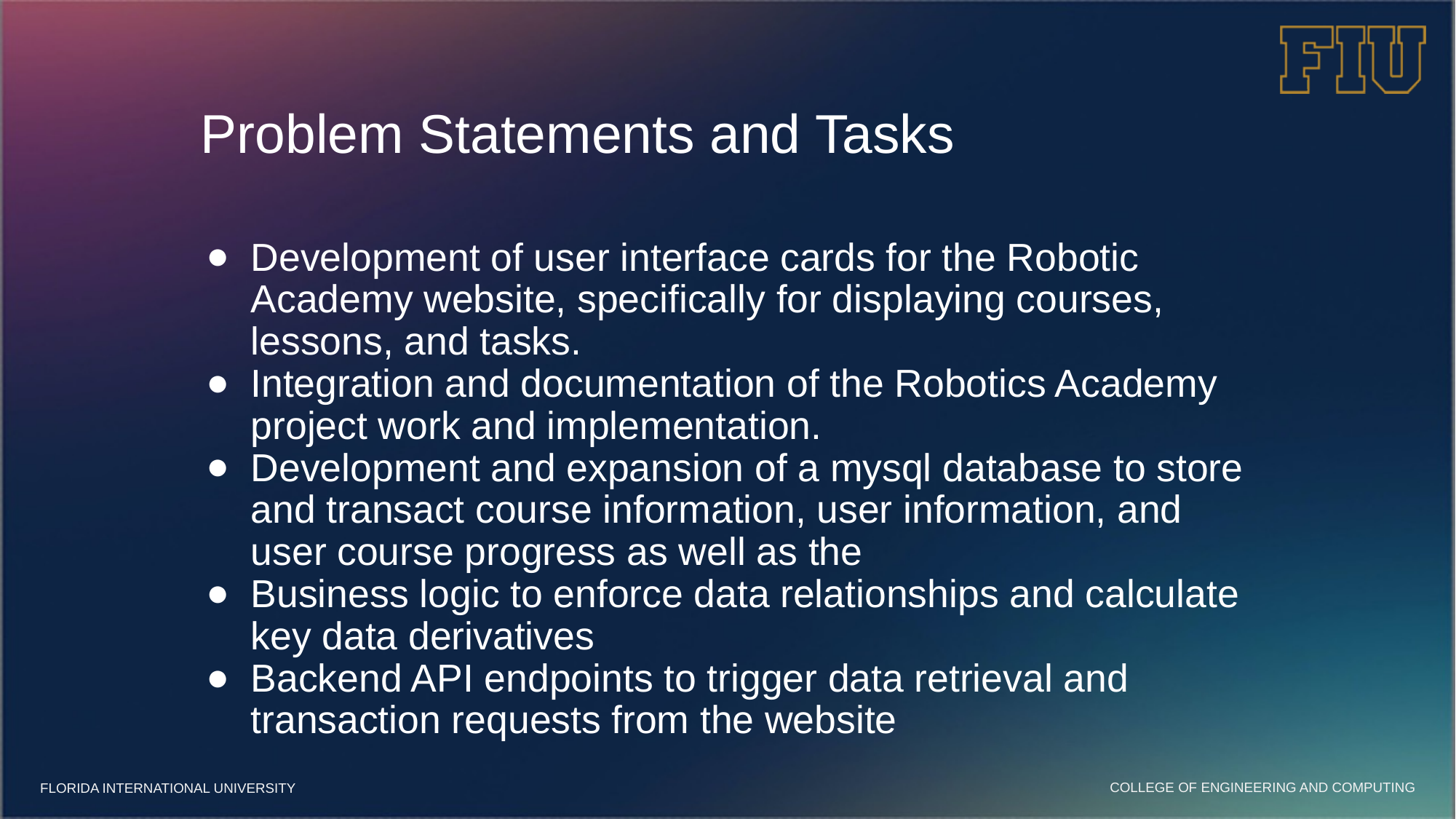

# Problem Statements and Tasks
Development of user interface cards for the Robotic Academy website, specifically for displaying courses, lessons, and tasks.
Integration and documentation of the Robotics Academy project work and implementation.
Development and expansion of a mysql database to store and transact course information, user information, and user course progress as well as the
Business logic to enforce data relationships and calculate key data derivatives
Backend API endpoints to trigger data retrieval and transaction requests from the website